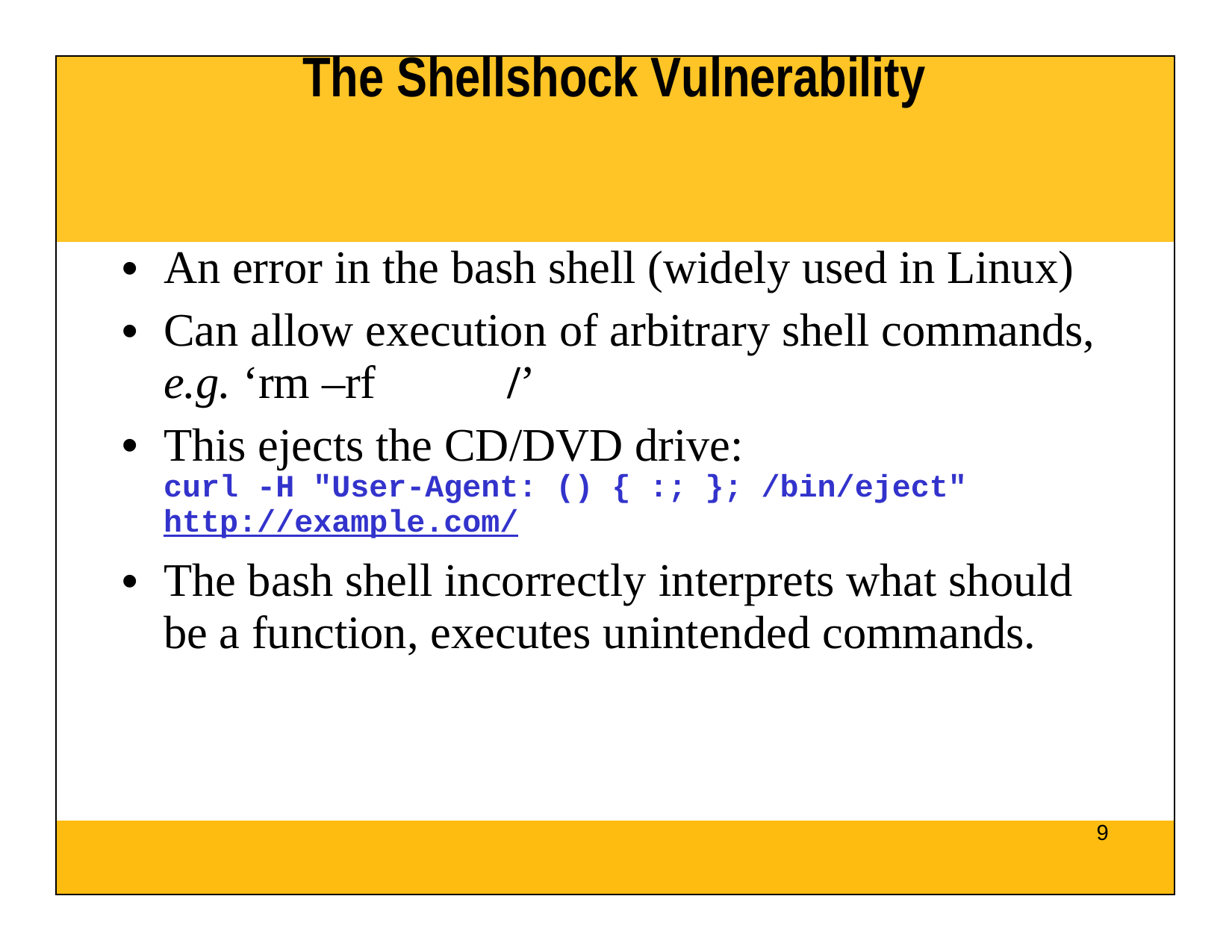

| The Shellshock Vulnerability |
| --- |
| An error in the bash shell (widely used in Linux) Can allow execution of arbitrary shell commands, e.g. ‘rm –rf /’ This ejects the CD/DVD drive: curl -H "User-Agent: () { :; }; /bin/eject" http://example.com/ The bash shell incorrectly interprets what should be a function, executes unintended commands. |
| 9 |